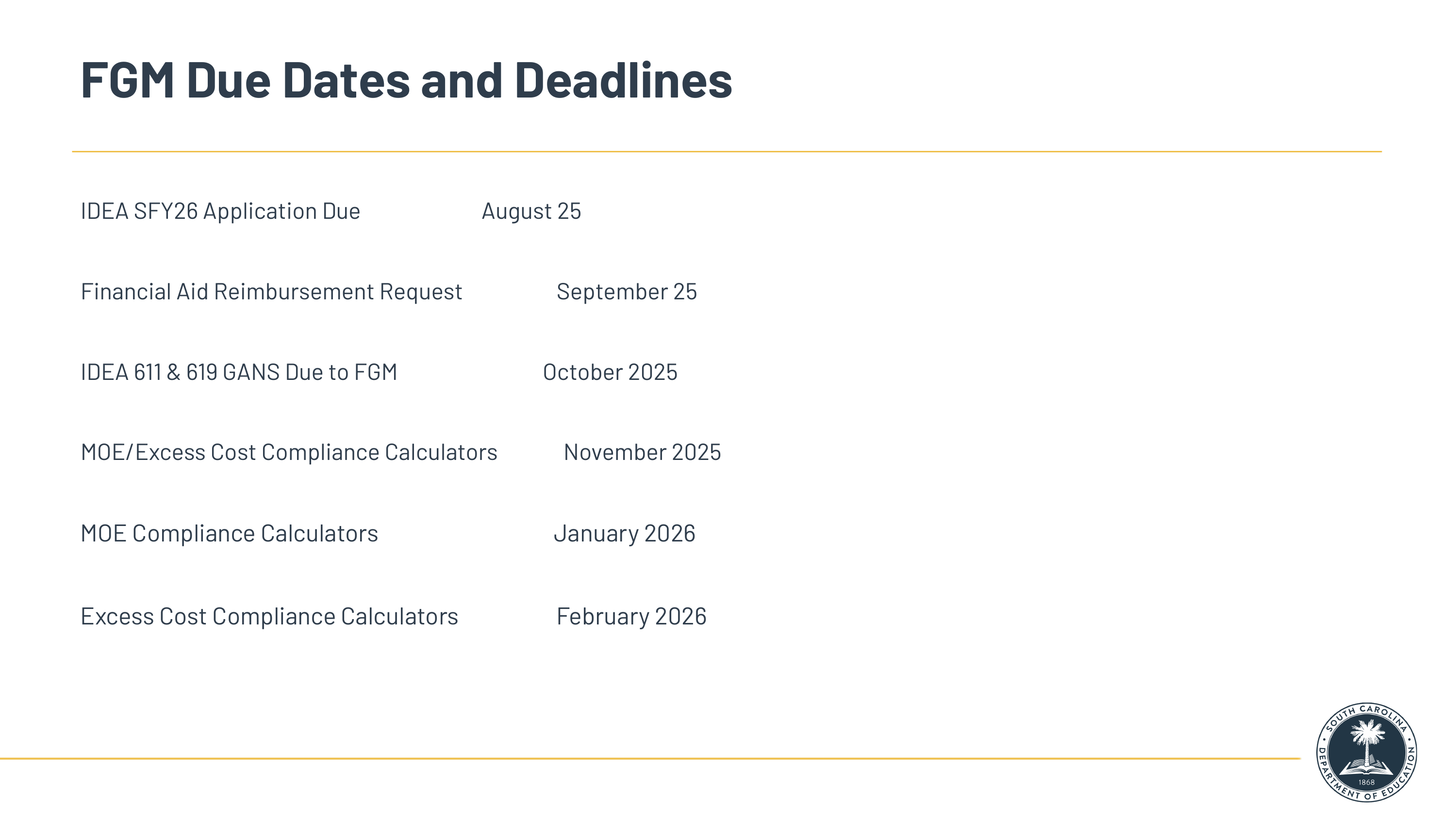

# FGM Due Dates and Deadlines

IDEA SFY26 Application Due		        August 25

Financial Aid Reimbursement Request        September 25

IDEA 611 & 619 GANS Due to FGM       October 2025

MOE/Excess Cost Compliance Calculators	          November 2025

MOE Compliance Calculators        January 2026

Excess Cost Compliance Calculators    February 2026